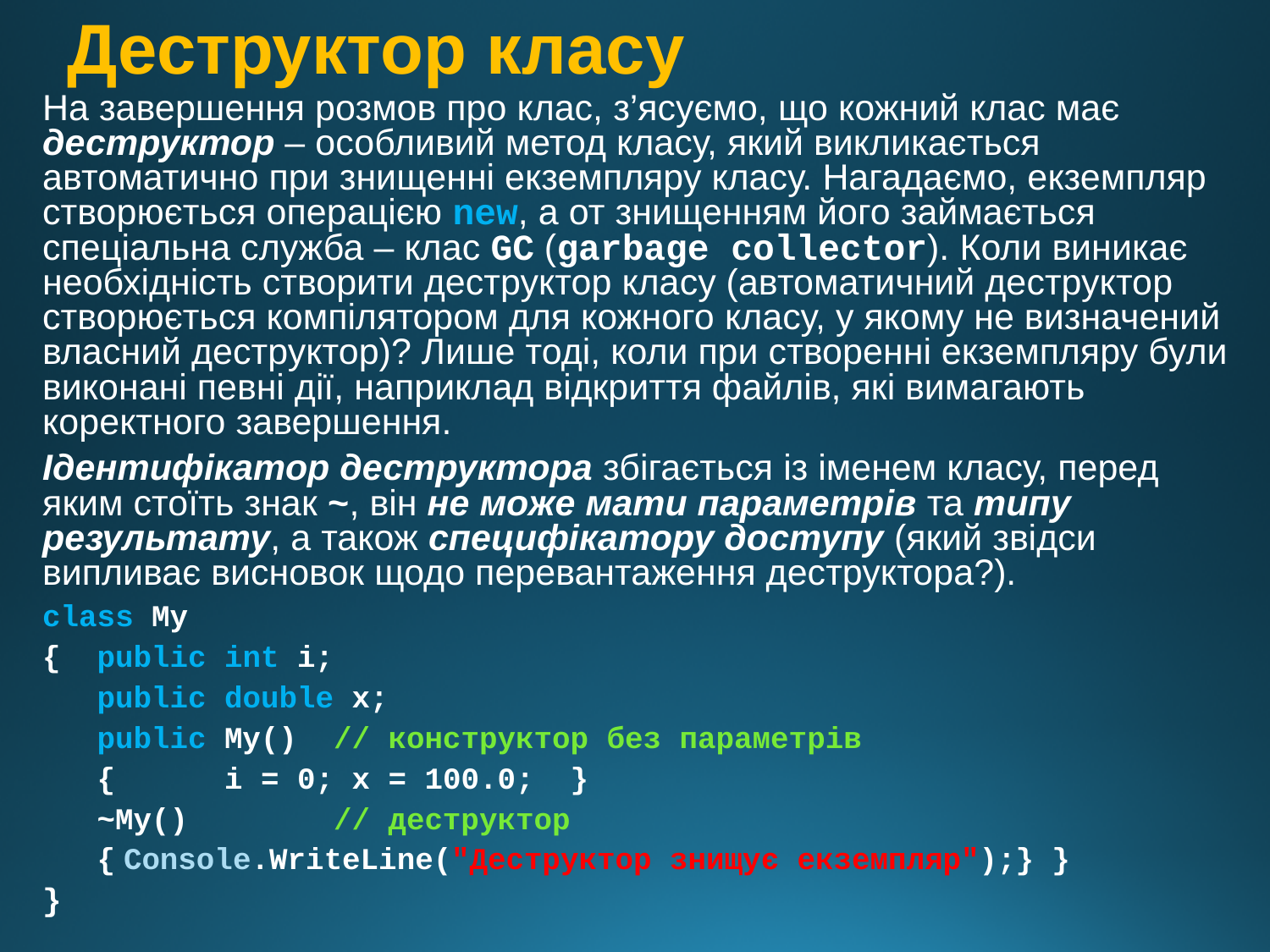

# Деструктор класу
На завершення розмов про клас, з’ясуємо, що кожний клас має деструктор – особливий метод класу, який викликається автоматично при знищенні екземпляру класу. Нагадаємо, екземпляр створюється операцією new, а от знищенням його займається спеціальна служба – клас GC (garbage collector). Коли виникає необхідність створити деструктор класу (автоматичний деструктор створюється компілятором для кожного класу, у якому не визначений власний деструктор)? Лише тоді, коли при створенні екземпляру були виконані певні дії, наприклад відкриття файлів, які вимагають коректного завершення.
Ідентифікатор деструктора збігається із іменем класу, перед яким стоїть знак ~, він не може мати параметрів та типу результату, а також специфікатору доступу (який звідси випливає висновок щодо перевантаження деструктора?).
class My
{  public int i;
   public double x;
   public My()  // конструктор без параметрів
   {      i = 0; x = 100.0;  }
   ~My()        // деструктор
   { Console.WriteLine("Деструктор знищує екземпляр");} }
}